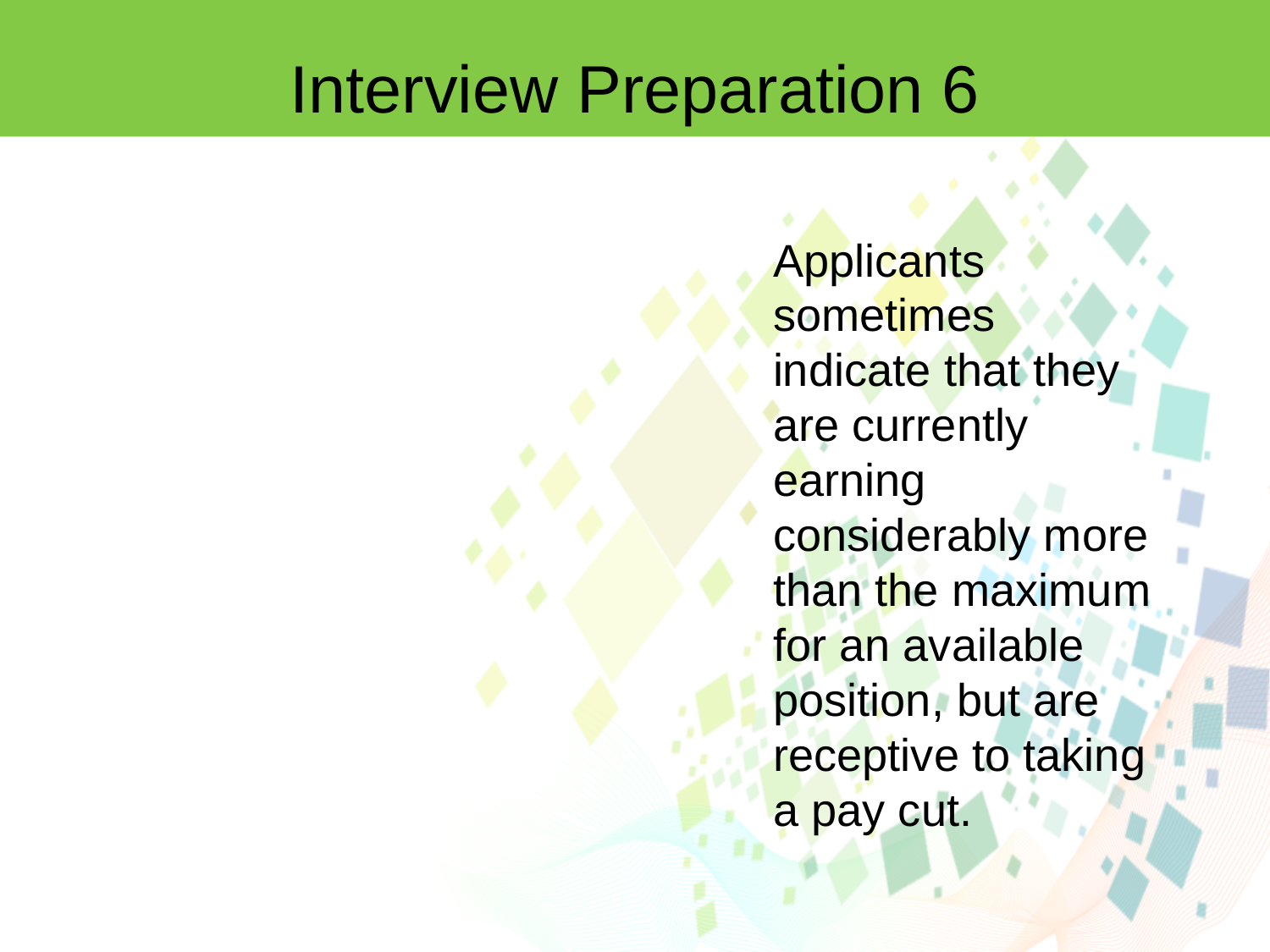

Interview Preparation 6
Applicants sometimes indicate that they are currently earning considerably more
than the maximum for an available position, but are receptive to taking a pay cut.